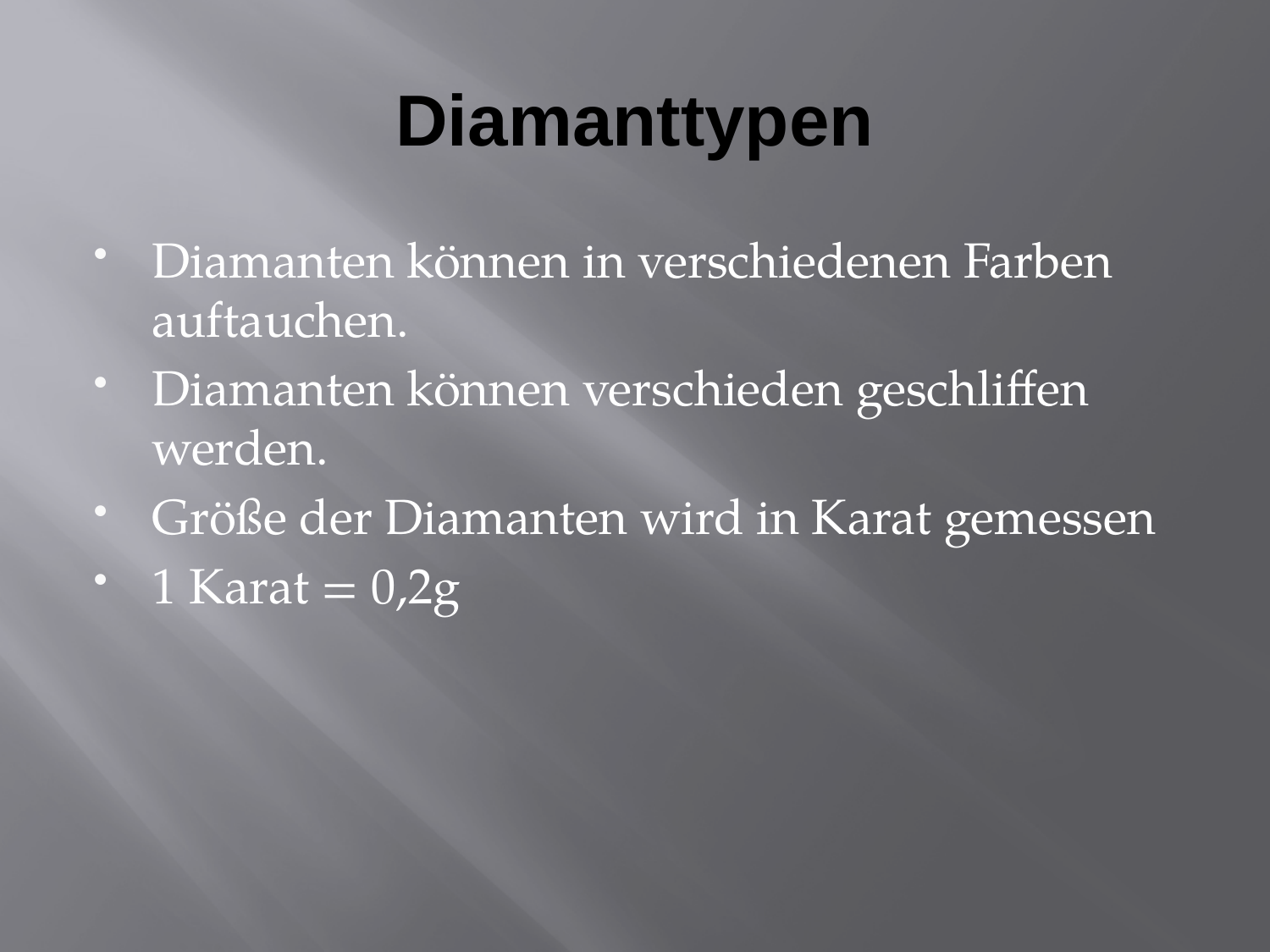

# Diamanttypen
Diamanten können in verschiedenen Farben auftauchen.
Diamanten können verschieden geschliffen werden.
Größe der Diamanten wird in Karat gemessen
1 Karat = 0,2g